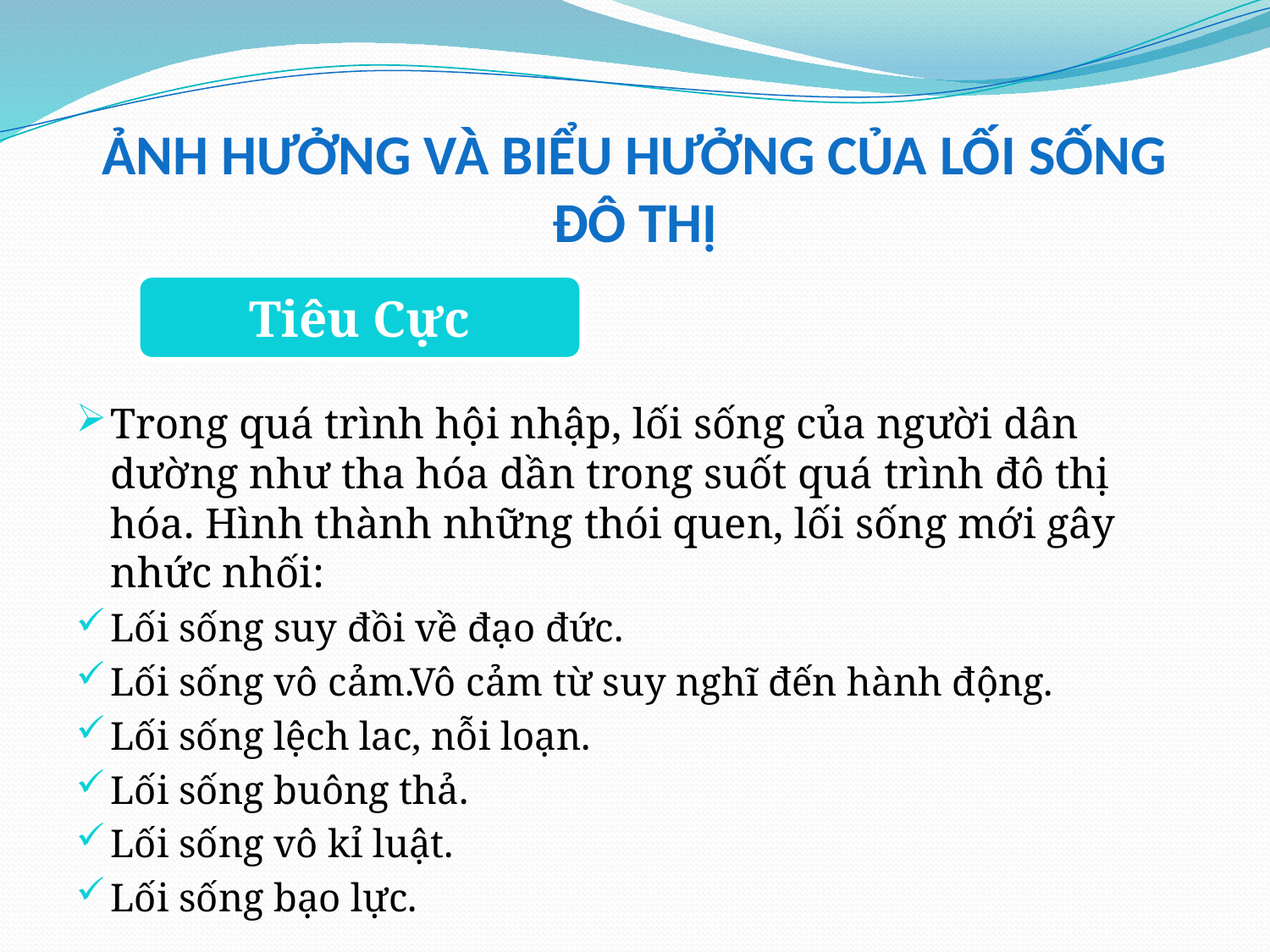

# Ảnh hưởng và biểu hưởng của LỐI SỐNG ĐÔ THỊ
Tiêu Cực
Trong quá trình hội nhập, lối sống của người dân dường như tha hóa dần trong suốt quá trình đô thị hóa. Hình thành những thói quen, lối sống mới gây nhức nhối:
Lối sống suy đồi về đạo đức.
Lối sống vô cảm.Vô cảm từ suy nghĩ đến hành động.
Lối sống lệch lac, nỗi loạn.
Lối sống buông thả.
Lối sống vô kỉ luật.
Lối sống bạo lực.